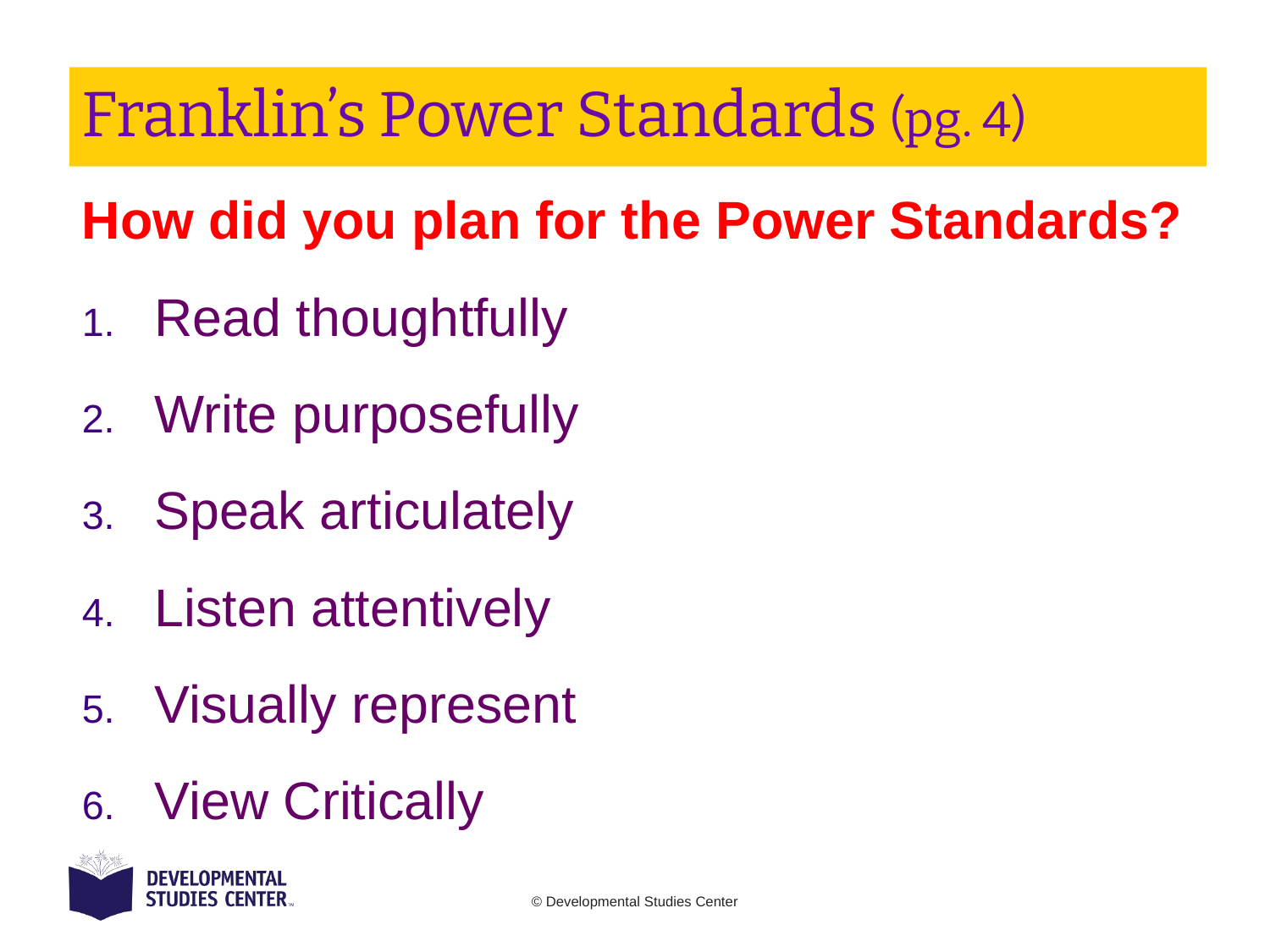

# Franklin’s Power Standards (pg. 4)
How did you plan for the Power Standards?
Read thoughtfully
Write purposefully
Speak articulately
Listen attentively
Visually represent
View Critically